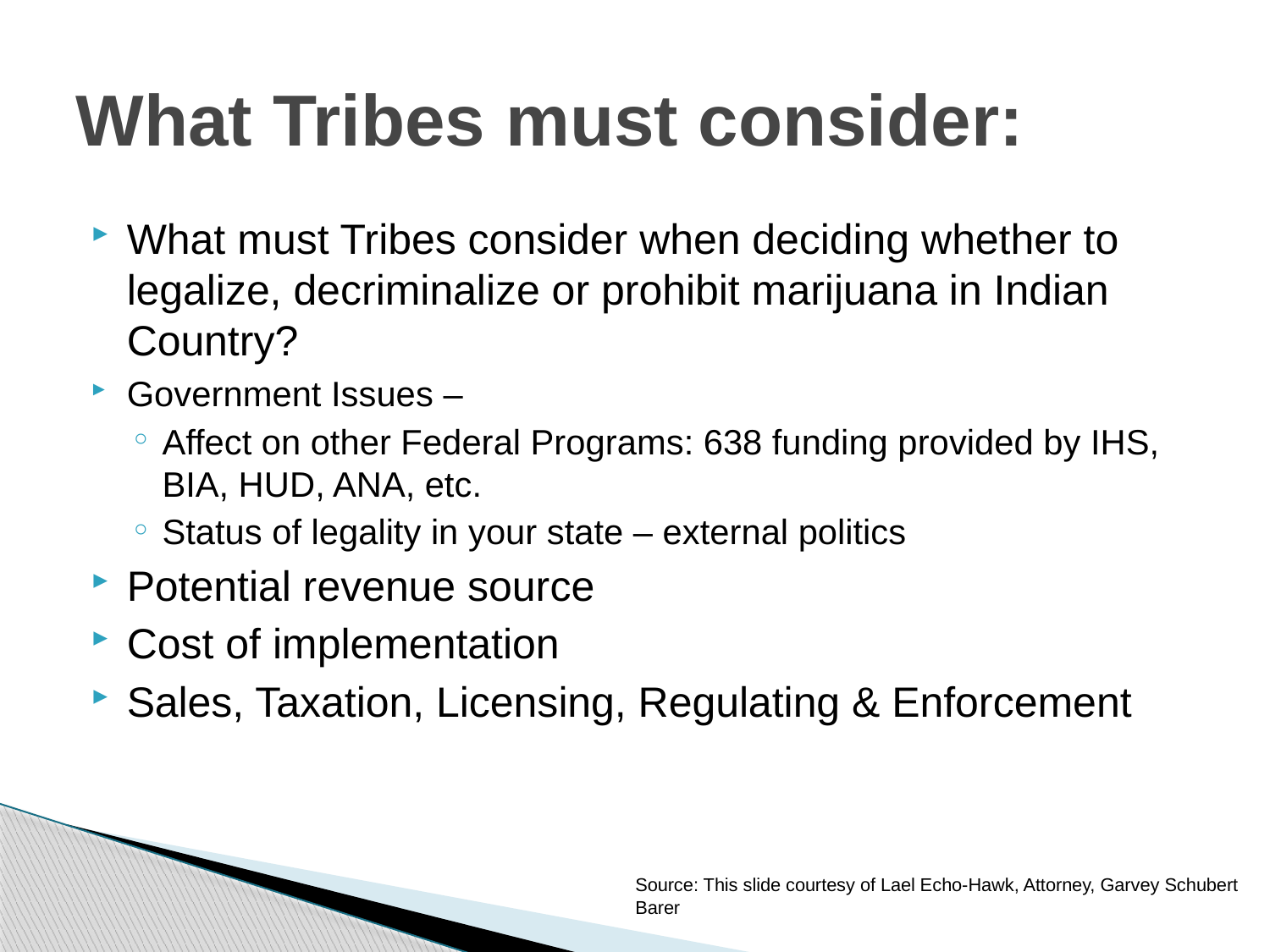

# What Tribes must consider:
What must Tribes consider when deciding whether to legalize, decriminalize or prohibit marijuana in Indian Country?
Government Issues –
Affect on other Federal Programs: 638 funding provided by IHS, BIA, HUD, ANA, etc.
Status of legality in your state – external politics
Potential revenue source
Cost of implementation
Sales, Taxation, Licensing, Regulating & Enforcement
Source: This slide courtesy of Lael Echo-Hawk, Attorney, Garvey Schubert Barer